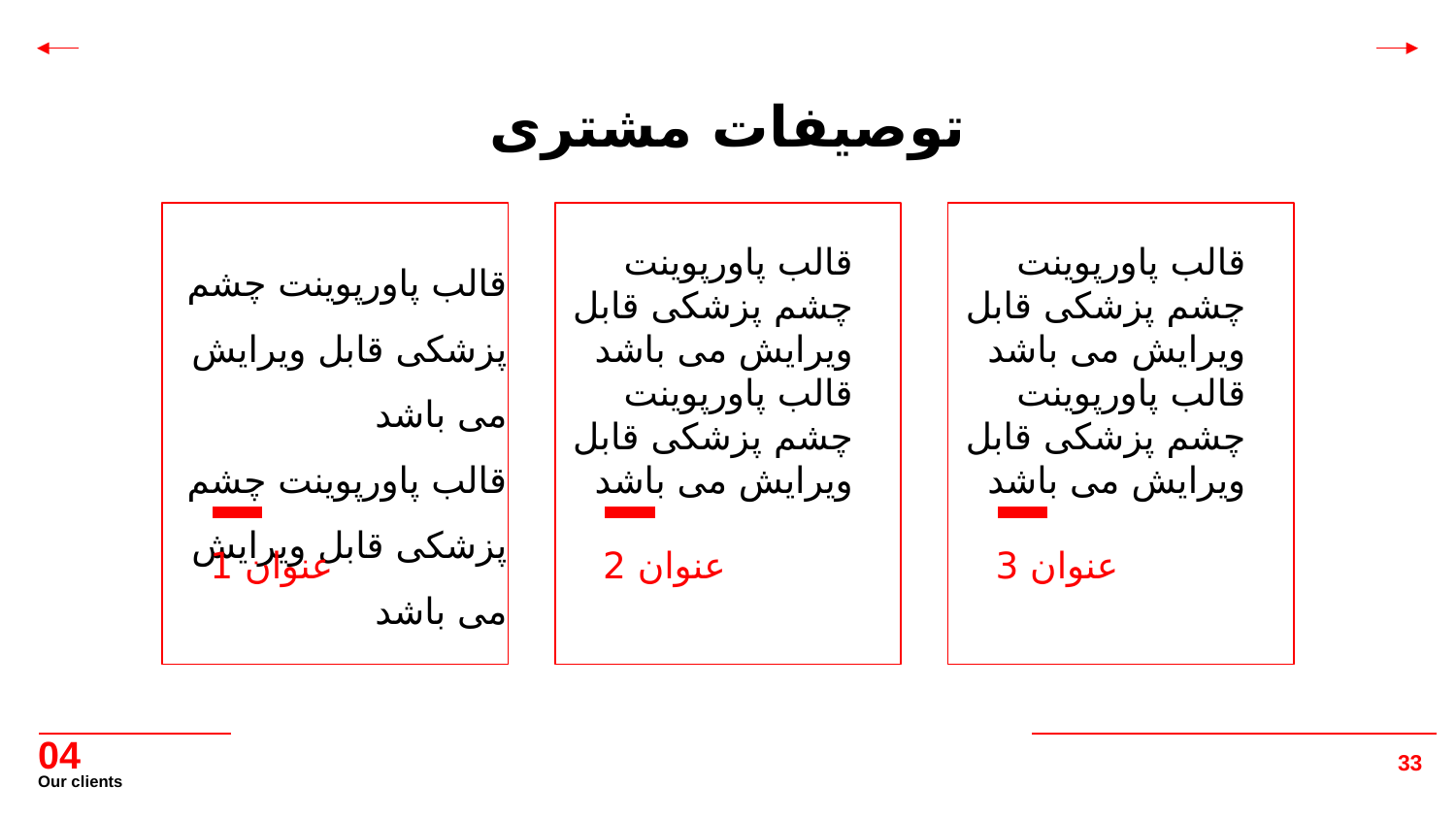

توصیفات مشتری

قالب پاورپوینت چشم پزشکی قابل ویرایش می باشد
قالب پاورپوینت چشم پزشکی قابل ویرایش می باشد
قالب پاورپوینت چشم پزشکی قابل ویرایش می باشد
قالب پاورپوینت چشم پزشکی قابل ویرایش می باشد

قالب پاورپوینت چشم پزشکی قابل ویرایش می باشد
قالب پاورپوینت چشم پزشکی قابل ویرایش می باشد
عنوان 1
عنوان 2
عنوان 3
04
# Our clients